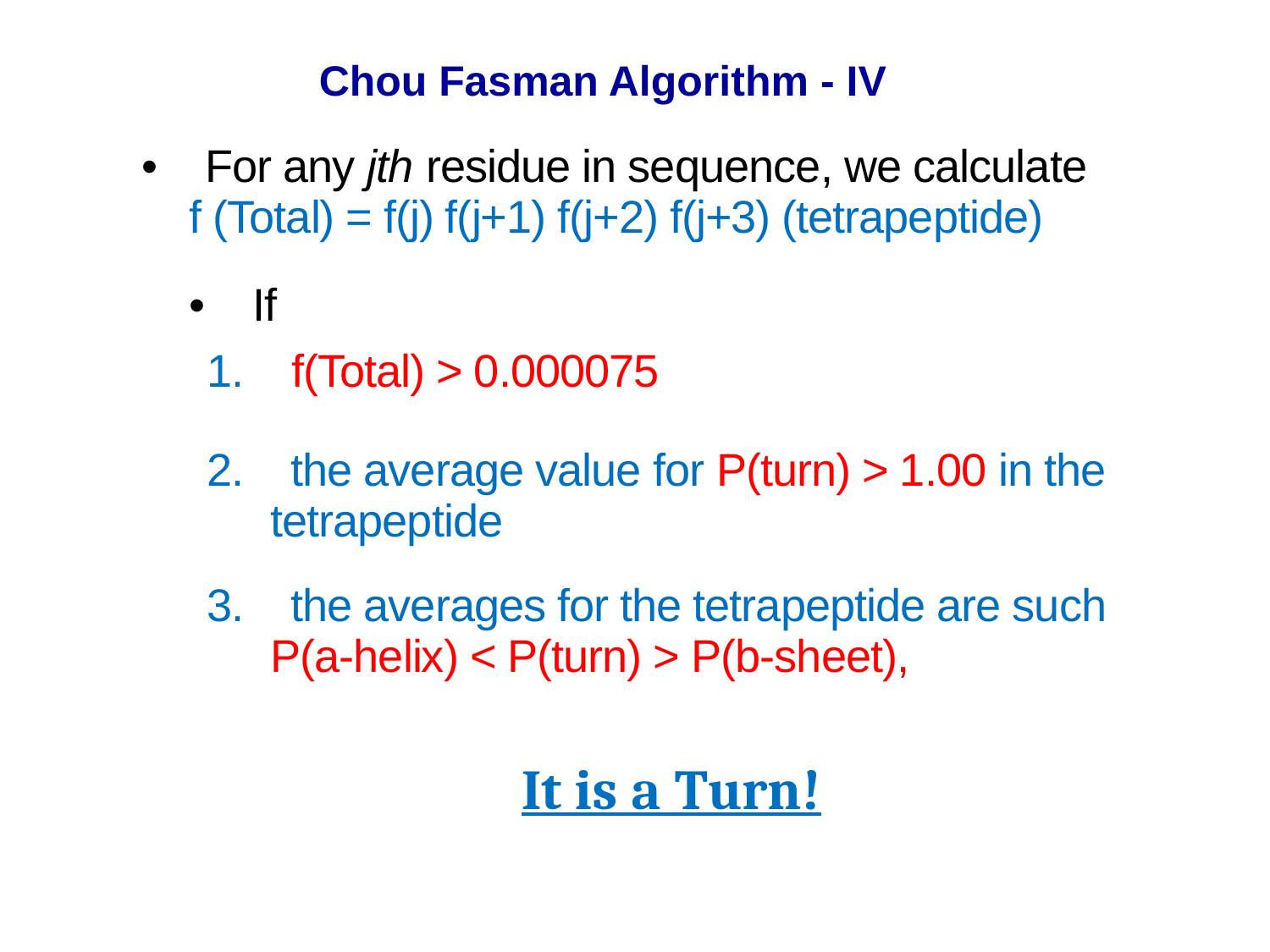

Chou Fasman Algorithm - IV
•    For any jth residue in sequence, we calculate f (Total) = f(j) f(j+1) f(j+2) f(j+3) (tetrapeptide)
•    If
1.    f(Total) > 0.000075
2.    the average value for P(turn) > 1.00 in the tetrapeptide
3.    the averages for the tetrapeptide are such P(a-helix) < P(turn) > P(b-sheet),
It is a Turn!